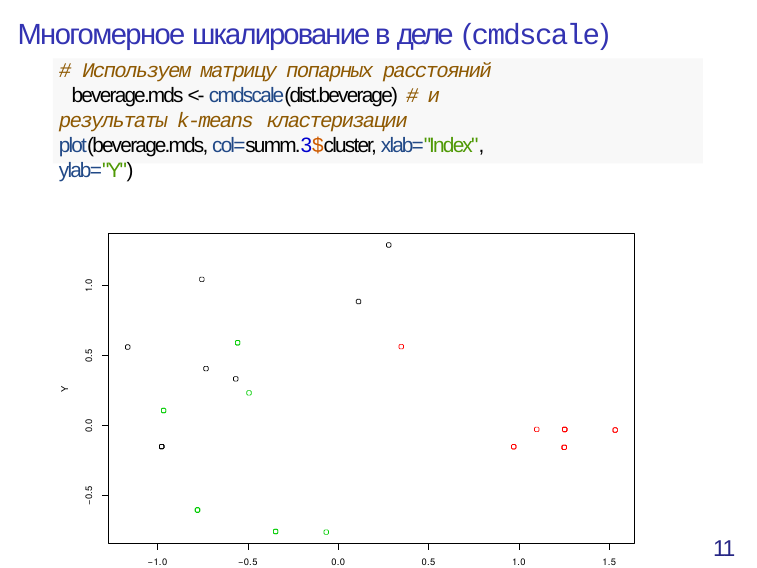

# Многомерное шкалирование в деле (cmdscale)
# Используем матрицу попарных расстояний  beverage.mds <- cmdscale(dist.beverage)  # и результаты k-means кластеризации
plot(beverage.mds, col=summ.3$cluster, xlab="Index", ylab="Y")

1.0
0.5
Y
0.0
−0.5
11
−1.0
−0.5
0.0
0.5
1.0
1.5